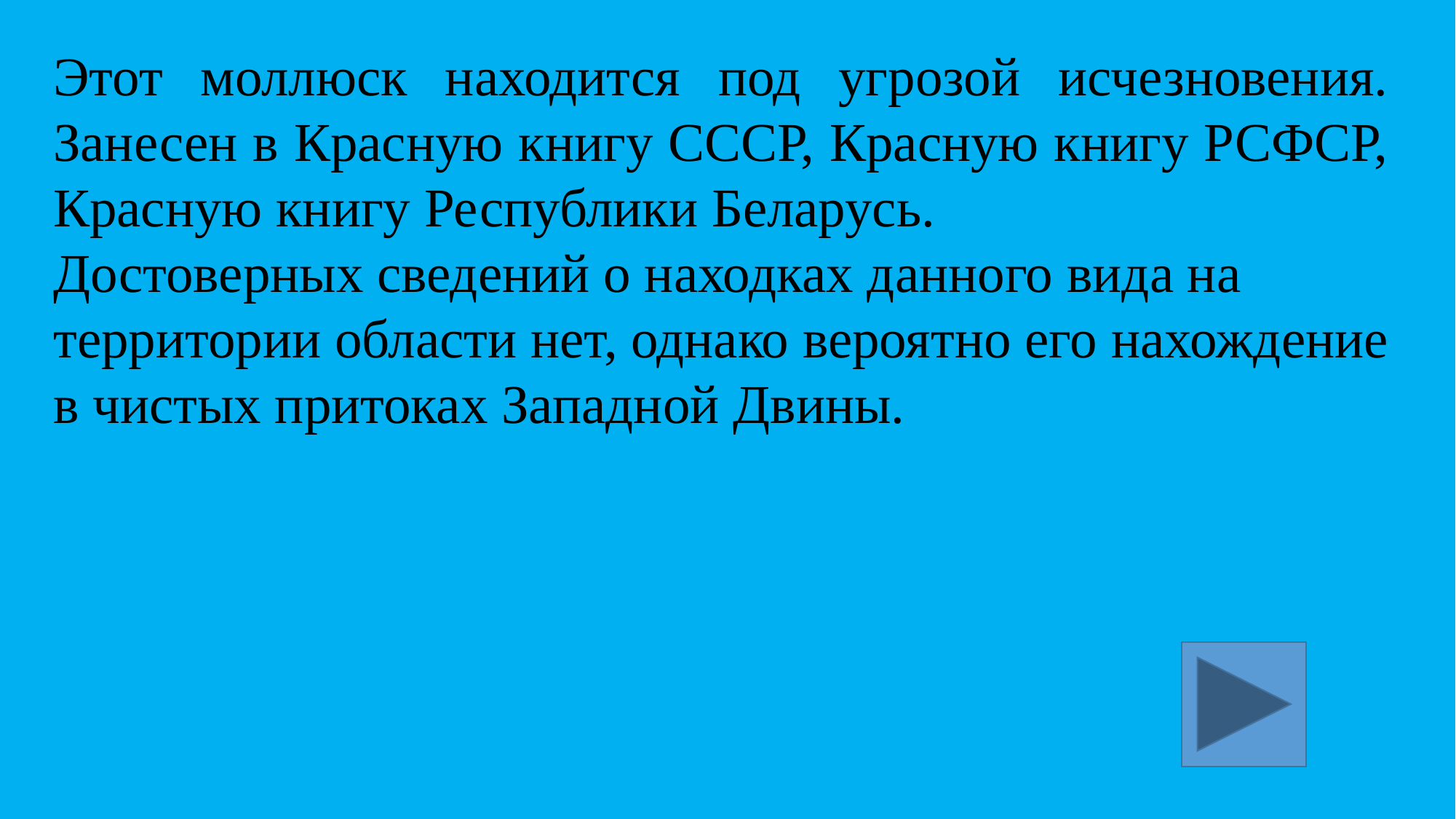

Этот моллюск находится под угрозой исчезновения. Занесен в Красную книгу СССР, Красную книгу РСФСР, Красную книгу Республики Беларусь.
Достоверных сведений о находках данного вида на территории области нет, однако вероятно его нахождение в чистых притоках Западной Двины.